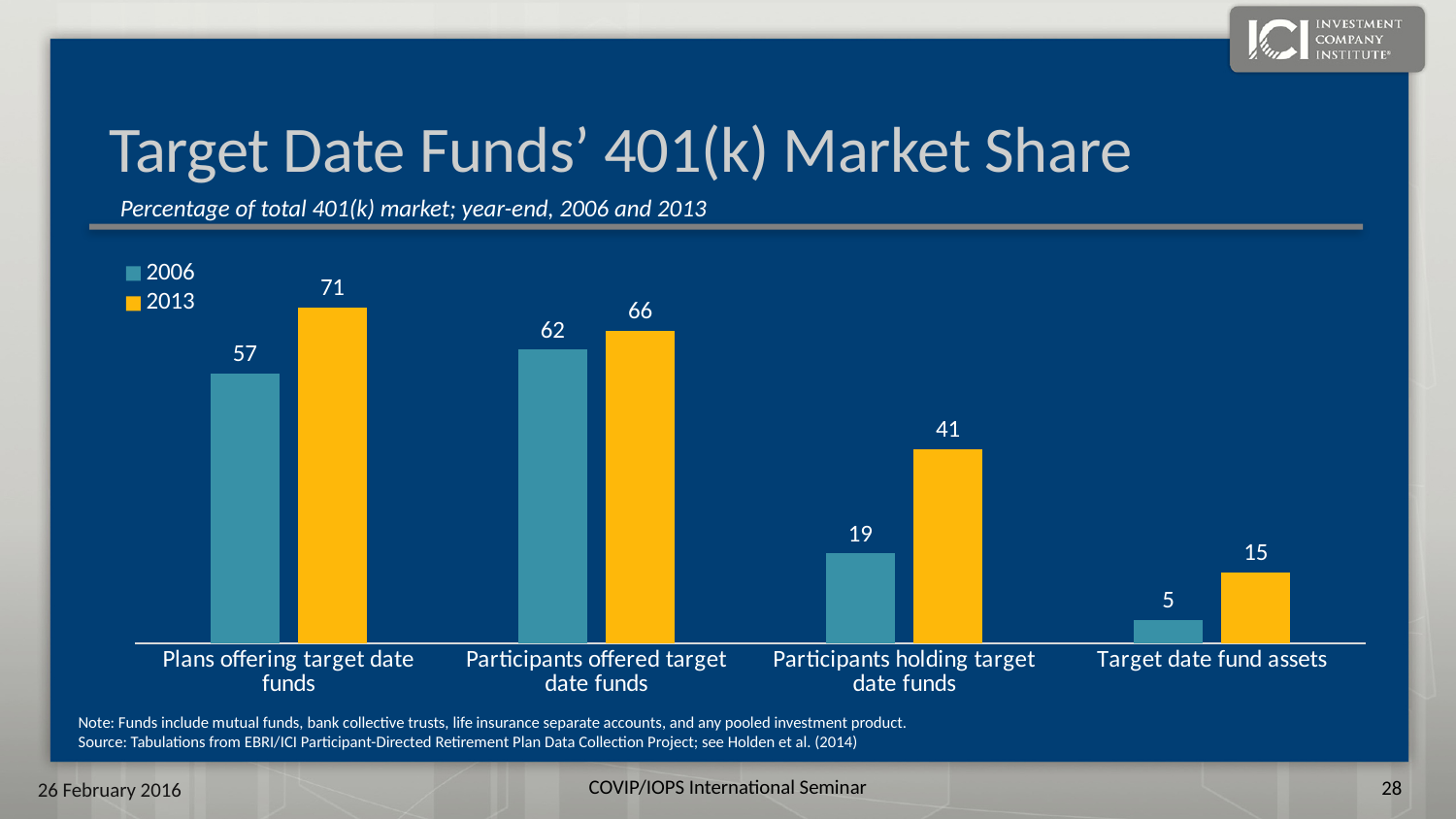

# Target Date Funds’ 401(k) Market Share
Percentage of total 401(k) market; year-end, 2006 and 2013

### Chart

| Category | 2006 | 2013 |
|---|---|---|
| Plans offering target date funds | 57.0 | 71.0 |
| Participants offered target date funds | 62.0 | 66.0 |
| Participants holding target date funds | 19.0 | 41.0 |
| Target date fund assets | 5.0 | 15.0 |
Note: Funds include mutual funds, bank collective trusts, life insurance separate accounts, and any pooled investment product.
Source: Tabulations from EBRI/ICI Participant-Directed Retirement Plan Data Collection Project; see Holden et al. (2014)
28
26 February 2016
COVIP/IOPS International Seminar